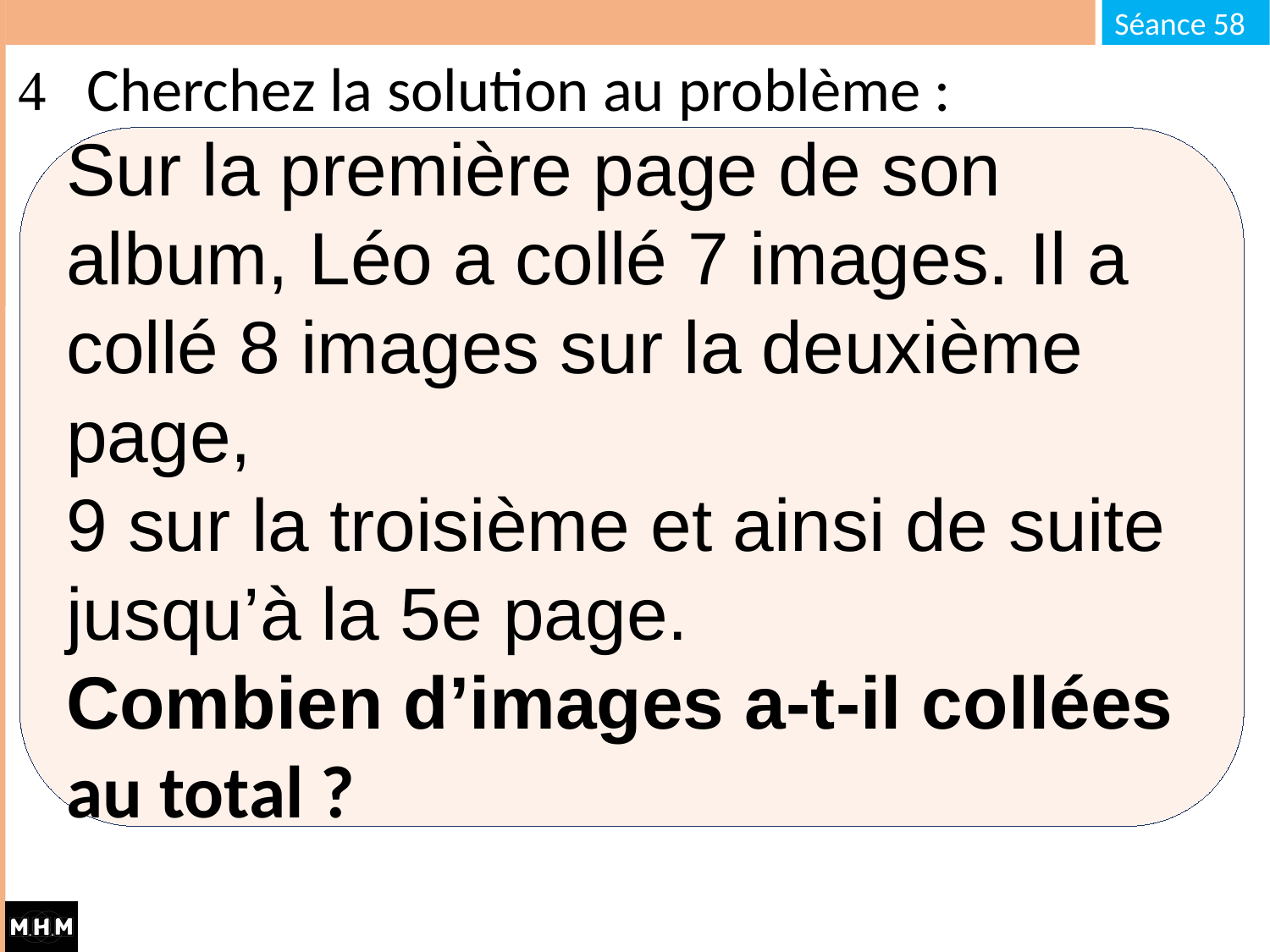

# Cherchez la solution au problème :
Sur la première page de son album, Léo a collé 7 images. Il a collé 8 images sur la deuxième page,
9 sur la troisième et ainsi de suite jusqu’à la 5e page.
Combien d’images a-t-il collées au total ?